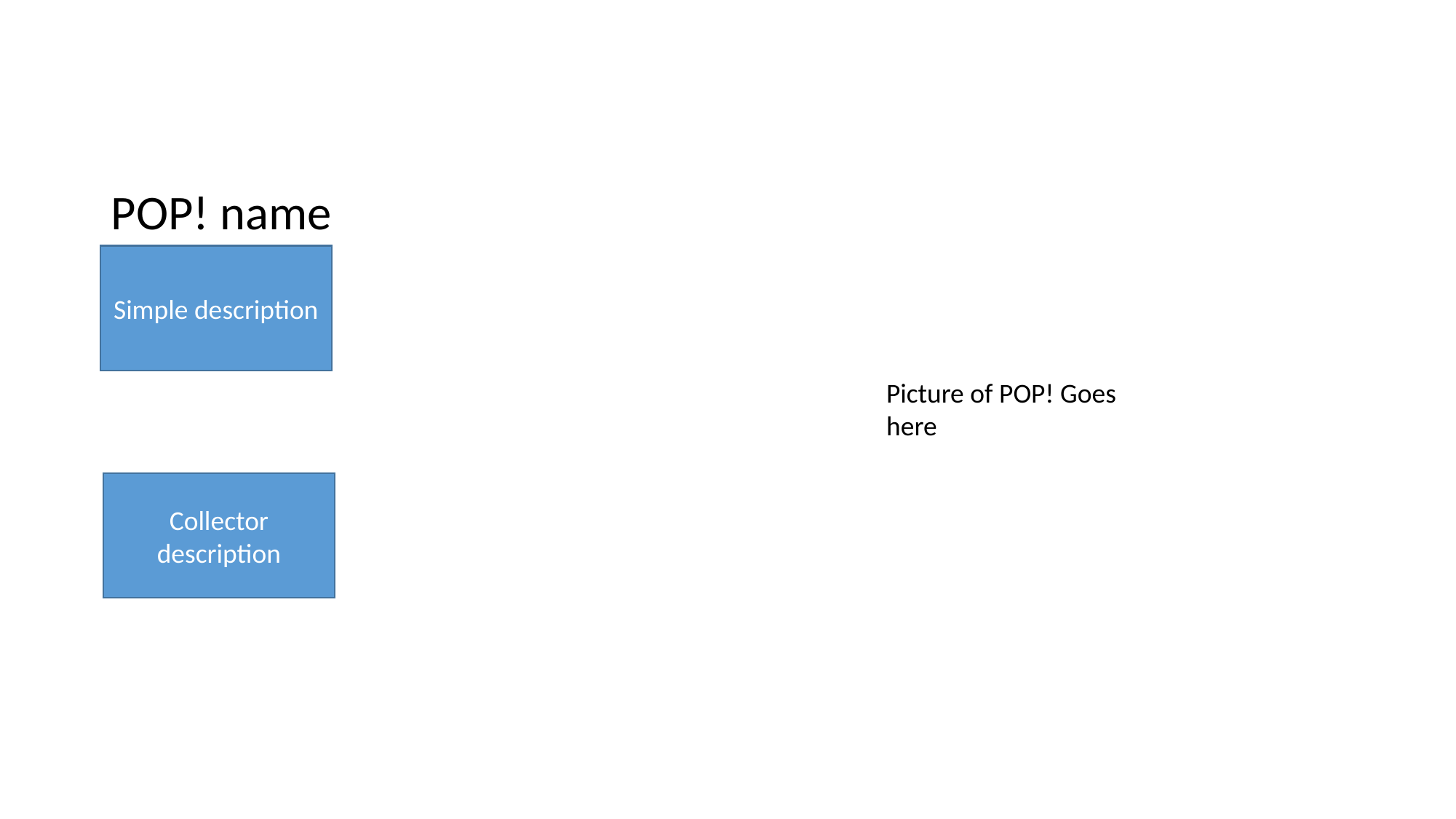

# POP! name

Simple description
Picture of POP! Goes here
Collector description